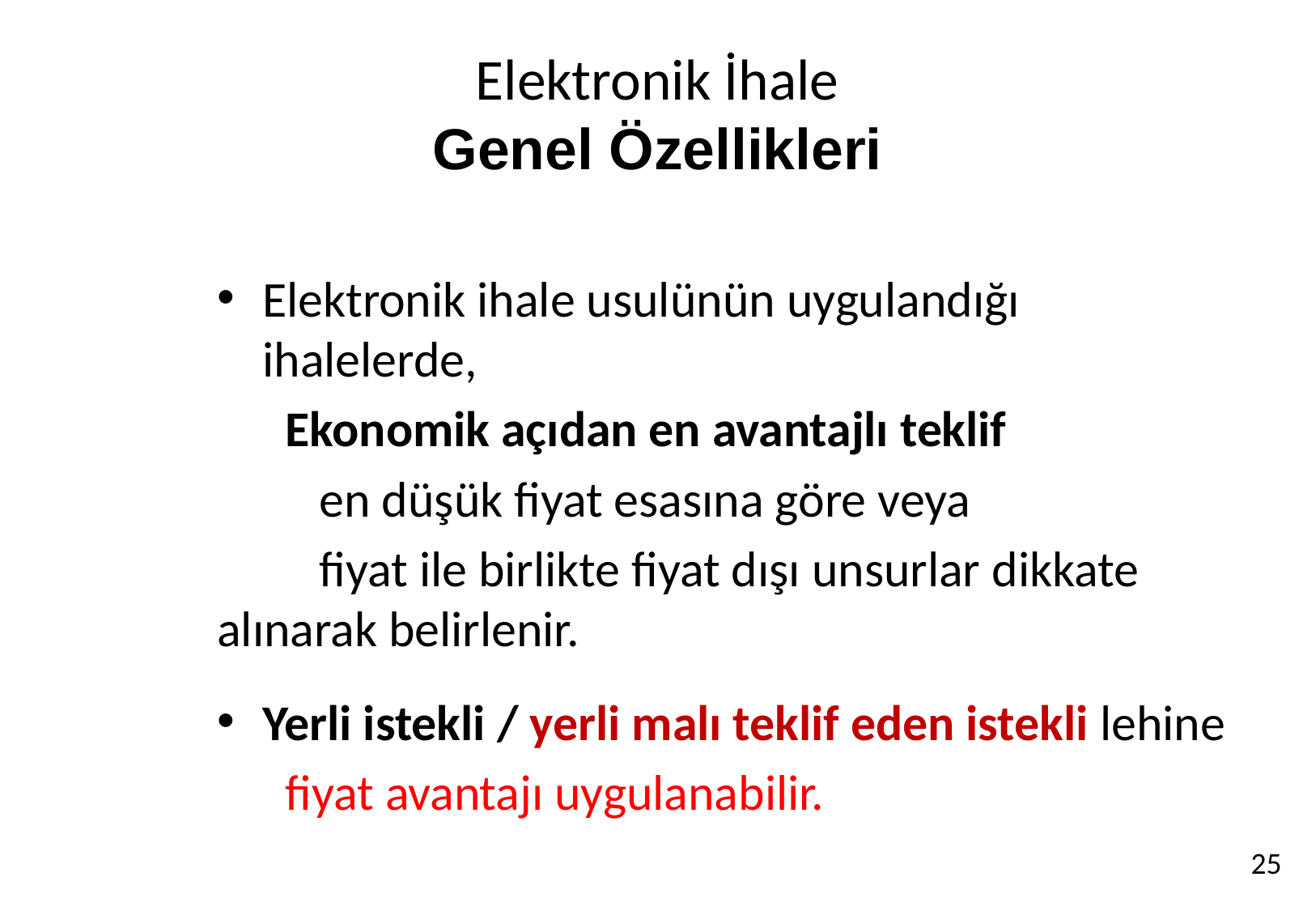

# Elektronik İhale Genel Özellikleri
Elektronik ihale usulünün uygulandığı ihalelerde,
      Ekonomik açıdan en avantajlı teklif
         en düşük fiyat esasına göre veya
         fiyat ile birlikte fiyat dışı unsurlar dikkate alınarak belirlenir.

Yerli istekli / yerli malı teklif eden istekli lehine
      fiyat avantajı uygulanabilir.
25